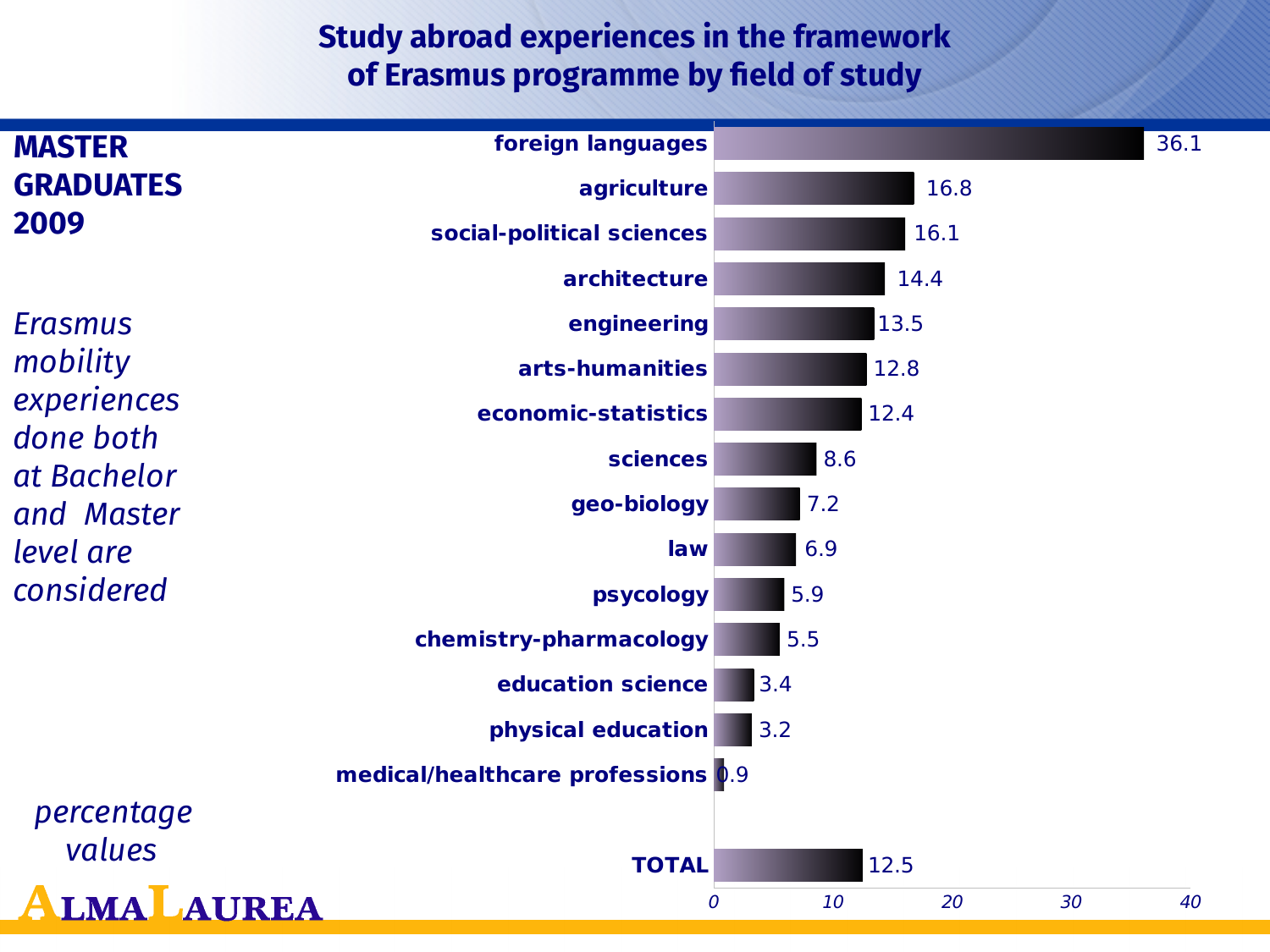

# Study abroad experiences in the framework of Erasmus programme by field of study

### Chart

| Category | Erasmus - altro programma U.E. |
|---|---|
| TOTAL | 12.51058529835248 |
|  | None |
| medical/healthcare professions | 0.8702719883218955 |
| physical education | 3.189714388217761 |
| education science | 3.3731143664728602 |
| chemistry-pharmacology | 5.5409783459369875 |
| psycology | 5.917391322504658 |
| law | 6.903898318941883 |
| geo-biology | 7.2270671694265545 |
| sciences | 8.62426927838522 |
| economic-statistics | 12.386742264932376 |
| arts-humanities | 12.820489647591376 |
| engineering | 13.458520462799683 |
| architecture | 14.35771748057815 |
| social-political sciences | 16.07243386125089 |
| agriculture | 16.80110520969109 |
| foreign languages | 36.10901603137003 |
MASTER
GRADUATES
2009
Erasmus mobility experiences done both at Bachelor and  Master level are considered
percentage values